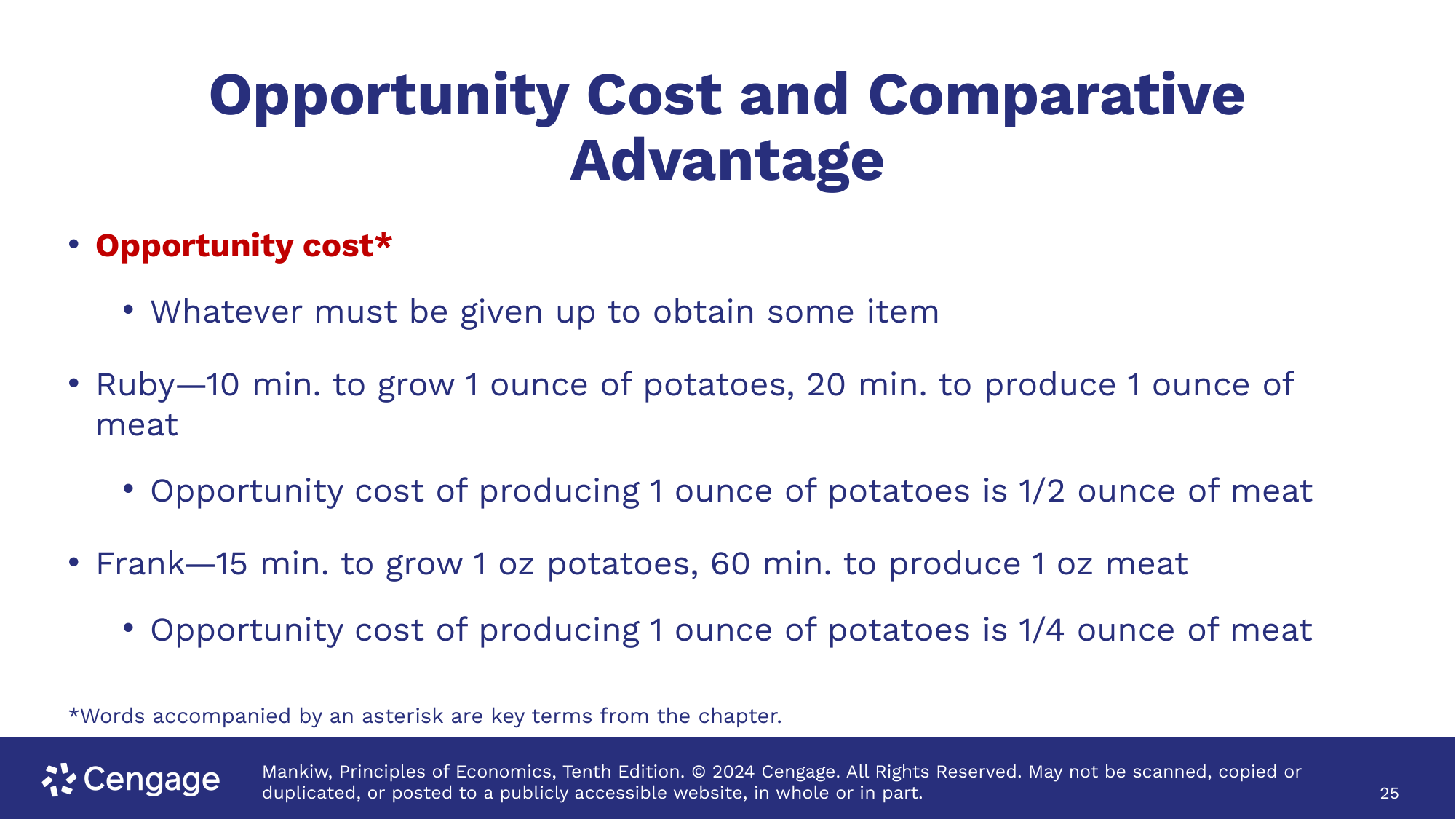

# Opportunity Cost and Comparative Advantage
Opportunity cost*
Whatever must be given up to obtain some item
Ruby—10 min. to grow 1 ounce of potatoes, 20 min. to produce 1 ounce of meat
Opportunity cost of producing 1 ounce of potatoes is 1/2 ounce of meat
Frank—15 min. to grow 1 oz potatoes, 60 min. to produce 1 oz meat
Opportunity cost of producing 1 ounce of potatoes is 1/4 ounce of meat
*Words accompanied by an asterisk are key terms from the chapter.